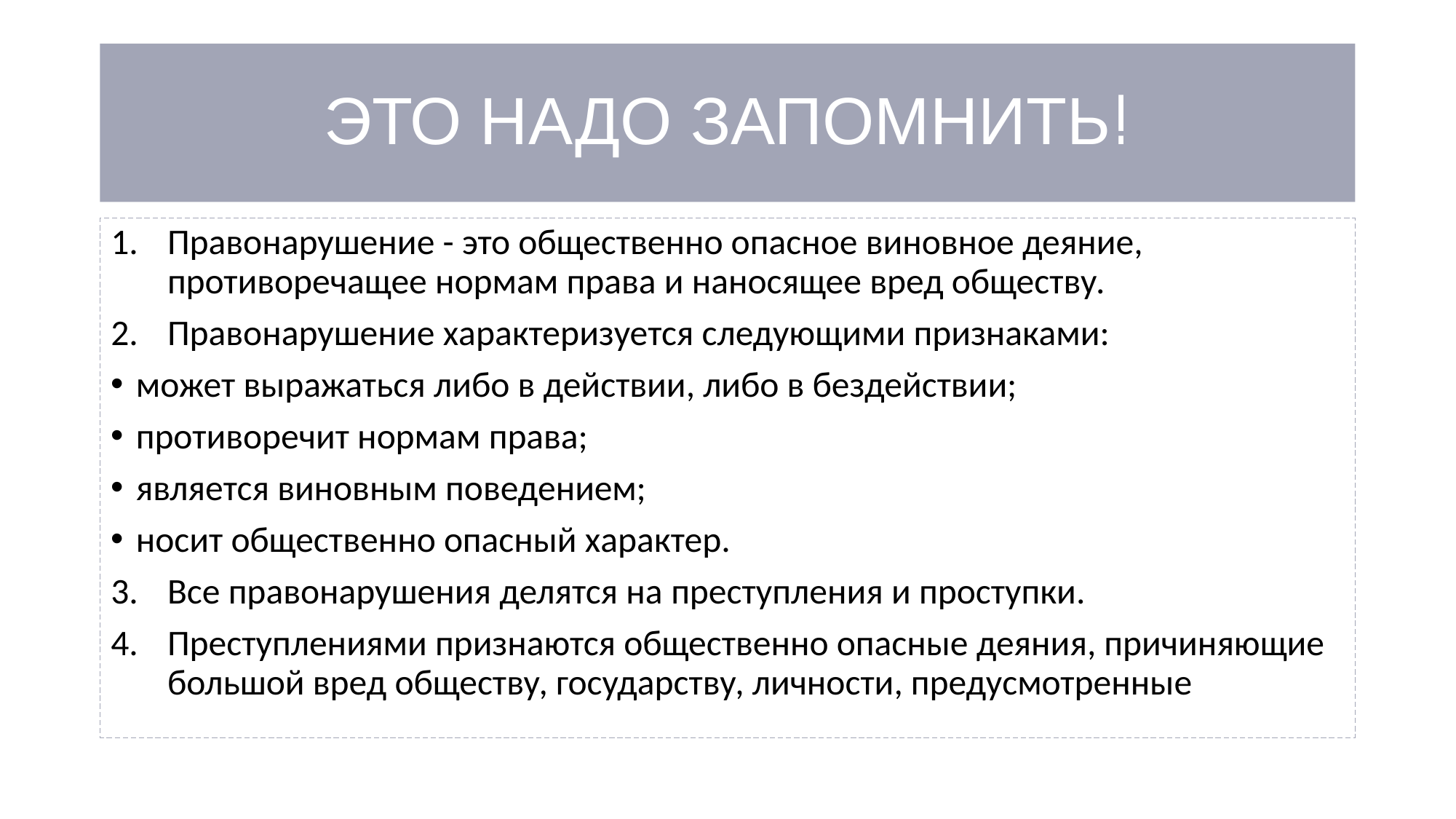

# ЭТО НАДО ЗАПОМНИТЬ!
Правонарушение - это общественно опасное виновное деяние, противоречащее нормам права и наносящее вред обществу.
Правонарушение характеризуется следующими признаками:
может выражаться либо в действии, либо в бездействии;
противоречит нормам права;
является виновным поведением;
носит общественно опасный характер.
Все правонарушения делятся на преступления и проступки.
Преступлениями признаются общественно опасные деяния, причиняющие большой вред обществу, государству, личности, предусмотренные